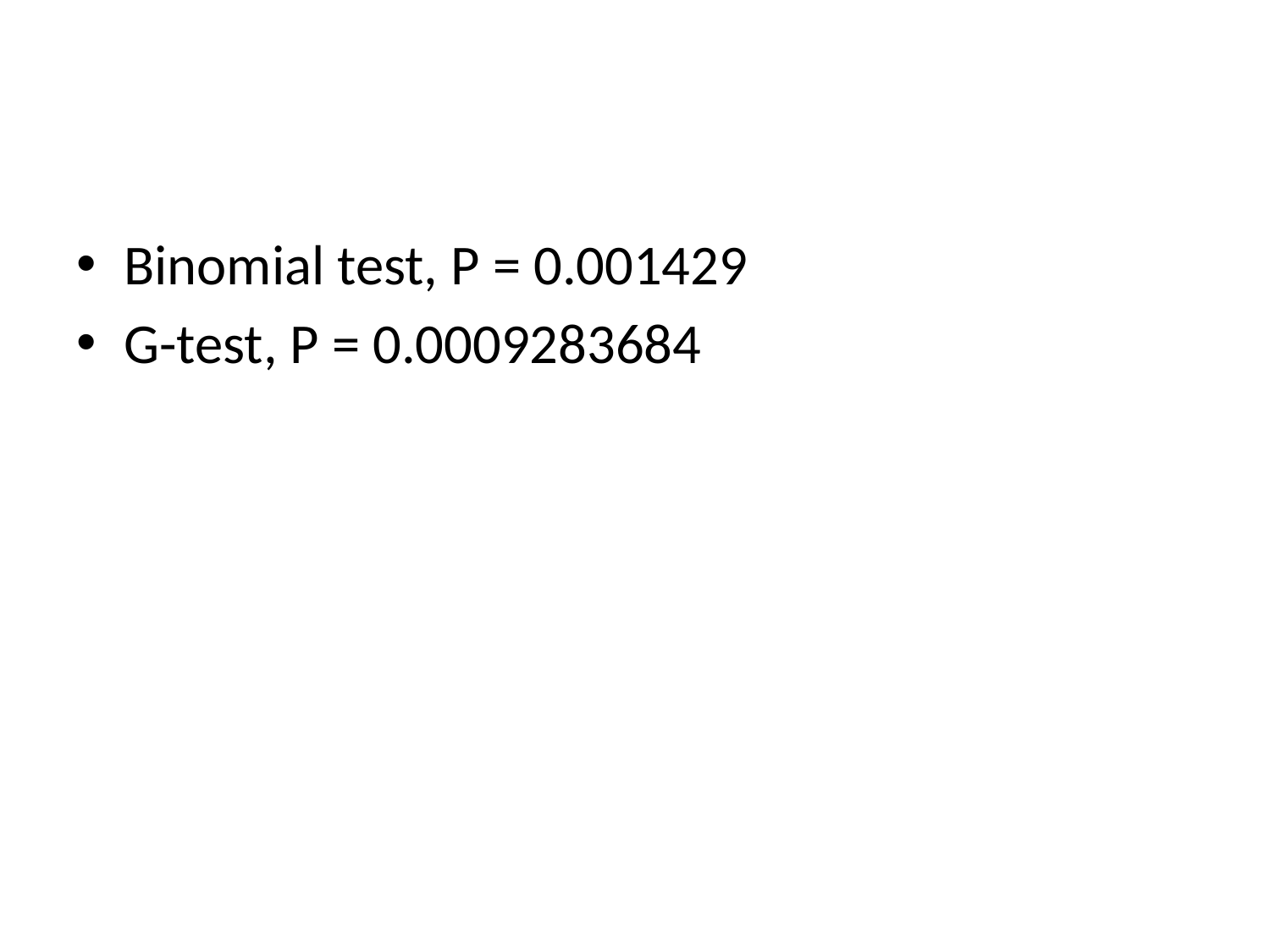

#
Binomial test, P = 0.001429
G-test, P = 0.0009283684